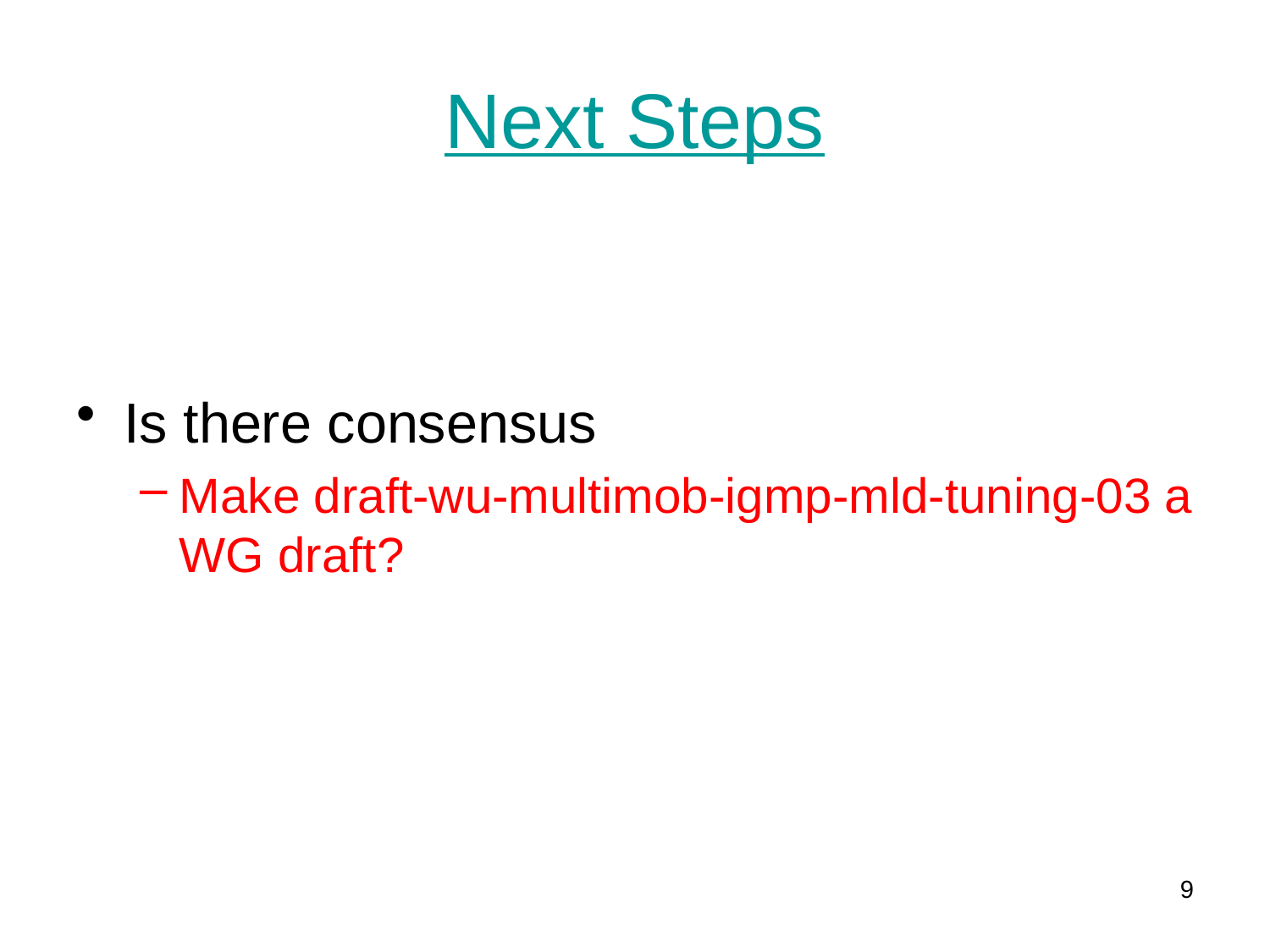

# Next Steps

Is there consensus
Make draft-wu-multimob-igmp-mld-tuning-03 a WG draft?
9